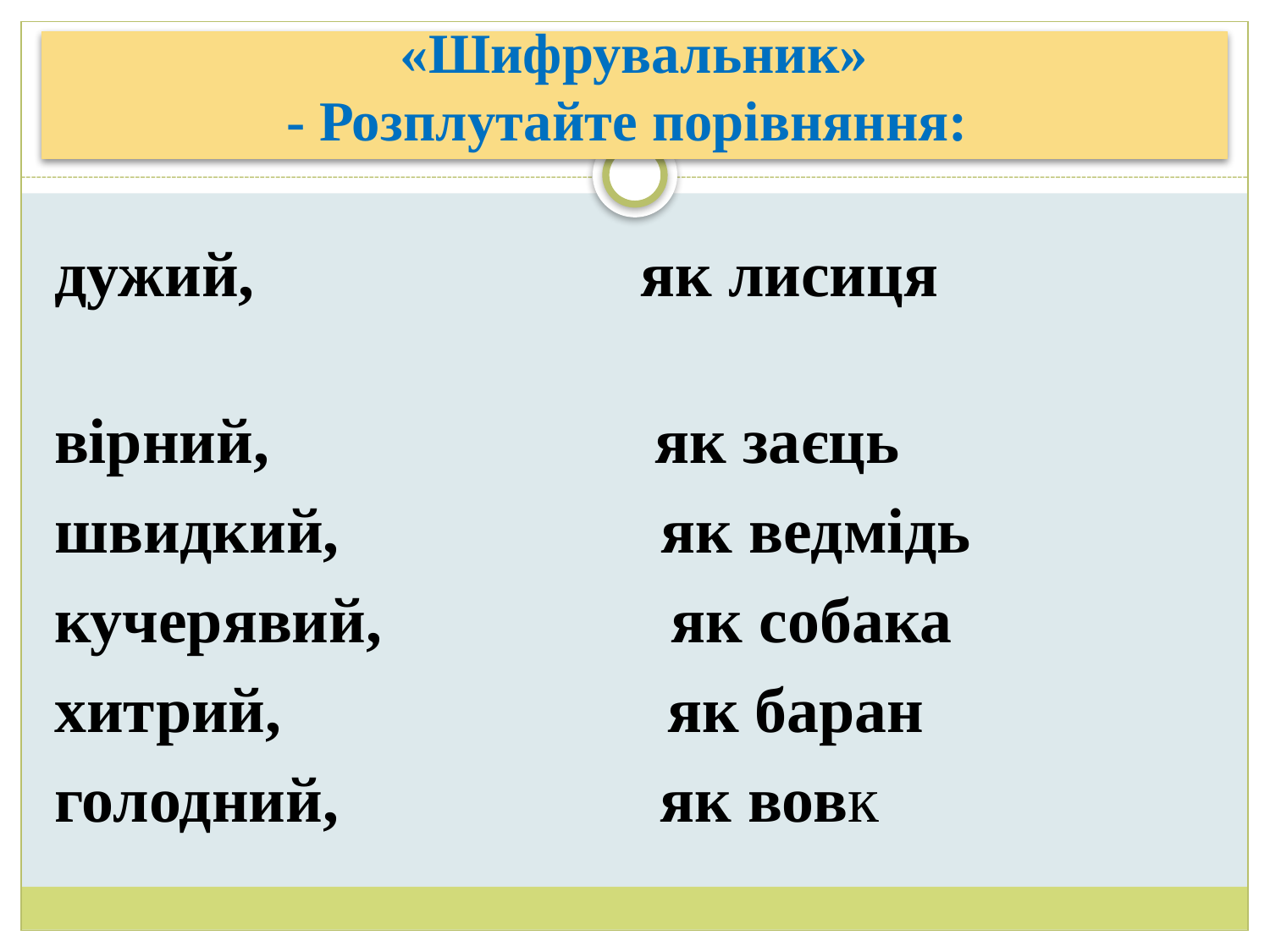

# «Шифрувальник» - Розплутайте порівняння:
дужий,                        як лисиця
вірний,                        як заєць
швидкий,                    як ведмідь
кучерявий,                  як собака
хитрий,                        як баран
голодний,                    як вовк